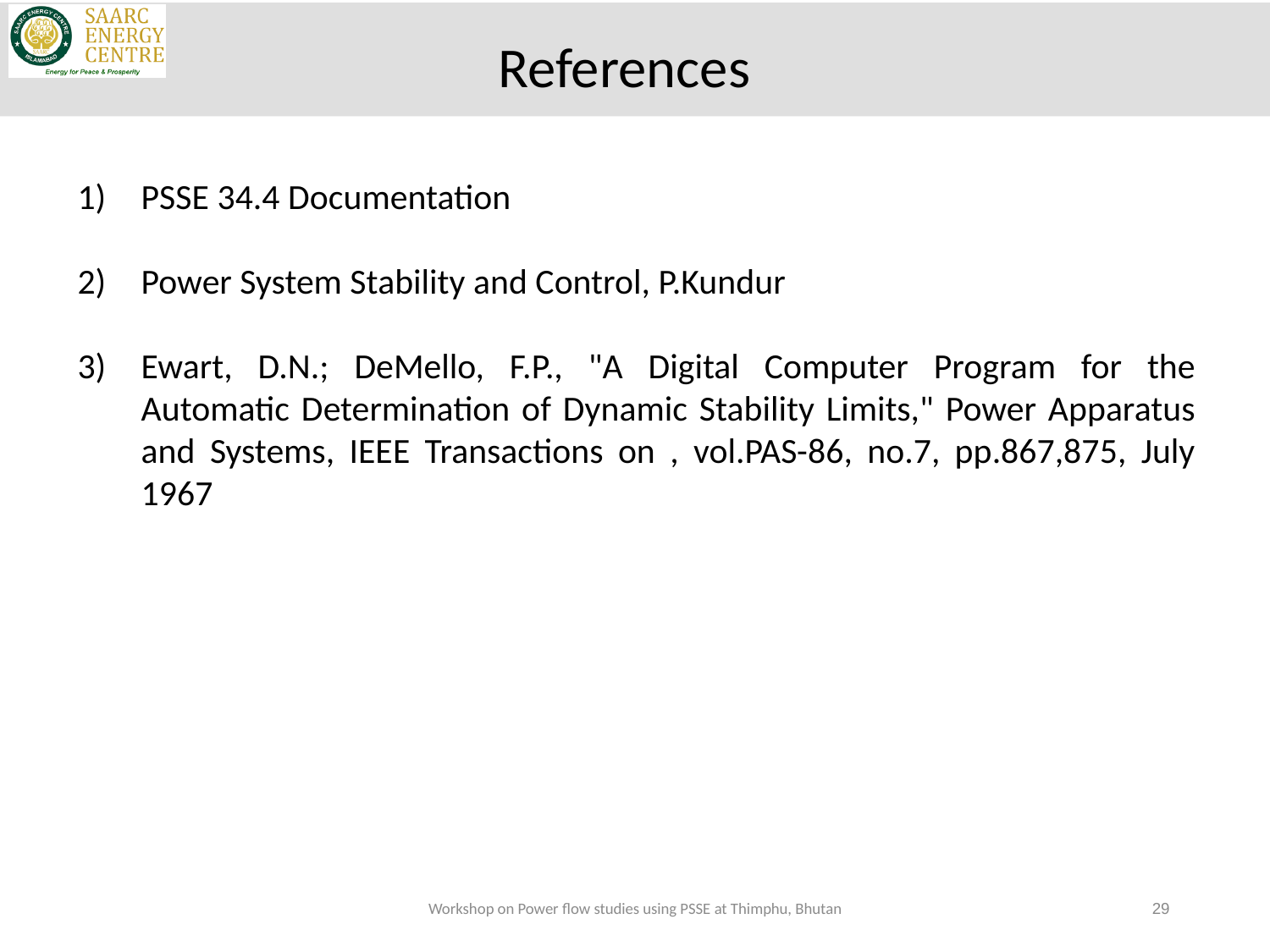

References

PSSE 34.4 Documentation

Power System Stability and Control, P.Kundur

Ewart, D.N.; DeMello, F.P., "A Digital Computer Program for the Automatic Determination of Dynamic Stability Limits," Power Apparatus and Systems, IEEE Transactions on , vol.PAS-86, no.7, pp.867,875, July 1967

Workshop on Power flow studies using PSSE at Thimphu, Bhutan
29